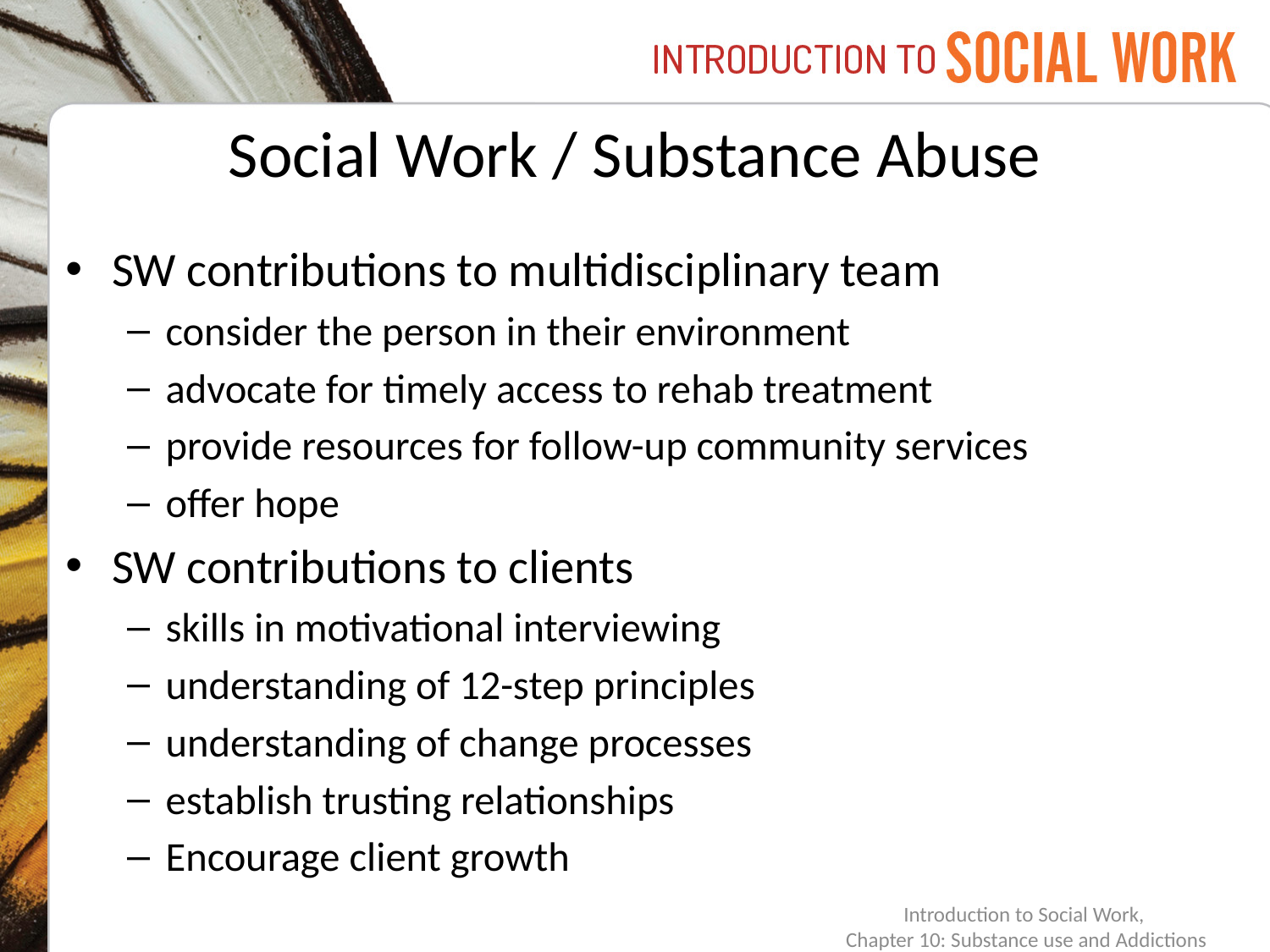

# Social Work / Substance Abuse
SW contributions to multidisciplinary team
consider the person in their environment
advocate for timely access to rehab treatment
provide resources for follow-up community services
offer hope
SW contributions to clients
skills in motivational interviewing
understanding of 12-step principles
understanding of change processes
establish trusting relationships
Encourage client growth

Introduction to Social Work,
Chapter 10: Substance use and Addictions